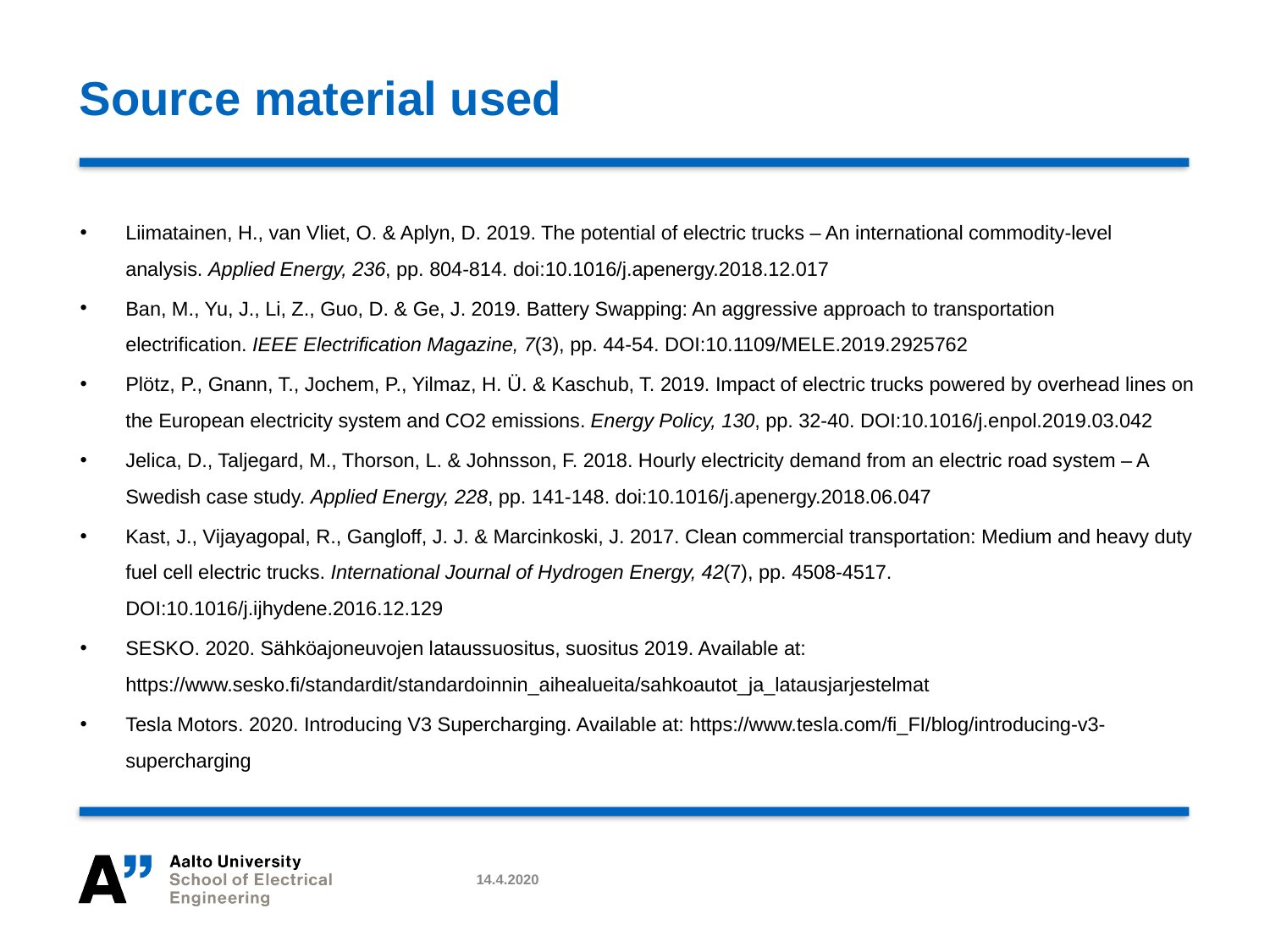

# Source material used
Liimatainen, H., van Vliet, O. & Aplyn, D. 2019. The potential of electric trucks – An international commodity-level analysis. Applied Energy, 236, pp. 804-814. doi:10.1016/j.apenergy.2018.12.017
Ban, M., Yu, J., Li, Z., Guo, D. & Ge, J. 2019. Battery Swapping: An aggressive approach to transportation electrification. IEEE Electrification Magazine, 7(3), pp. 44-54. DOI:10.1109/MELE.2019.2925762
Plötz, P., Gnann, T., Jochem, P., Yilmaz, H. Ü. & Kaschub, T. 2019. Impact of electric trucks powered by overhead lines on the European electricity system and CO2 emissions. Energy Policy, 130, pp. 32-40. DOI:10.1016/j.enpol.2019.03.042
Jelica, D., Taljegard, M., Thorson, L. & Johnsson, F. 2018. Hourly electricity demand from an electric road system – A Swedish case study. Applied Energy, 228, pp. 141-148. doi:10.1016/j.apenergy.2018.06.047
Kast, J., Vijayagopal, R., Gangloff, J. J. & Marcinkoski, J. 2017. Clean commercial transportation: Medium and heavy duty fuel cell electric trucks. International Journal of Hydrogen Energy, 42(7), pp. 4508-4517. DOI:10.1016/j.ijhydene.2016.12.129
SESKO. 2020. Sähköajoneuvojen lataussuositus, suositus 2019. Available at: https://www.sesko.fi/standardit/standardoinnin_aihealueita/sahkoautot_ja_latausjarjestelmat
Tesla Motors. 2020. Introducing V3 Supercharging. Available at: https://www.tesla.com/fi_FI/blog/introducing-v3-supercharging

14.4.2020